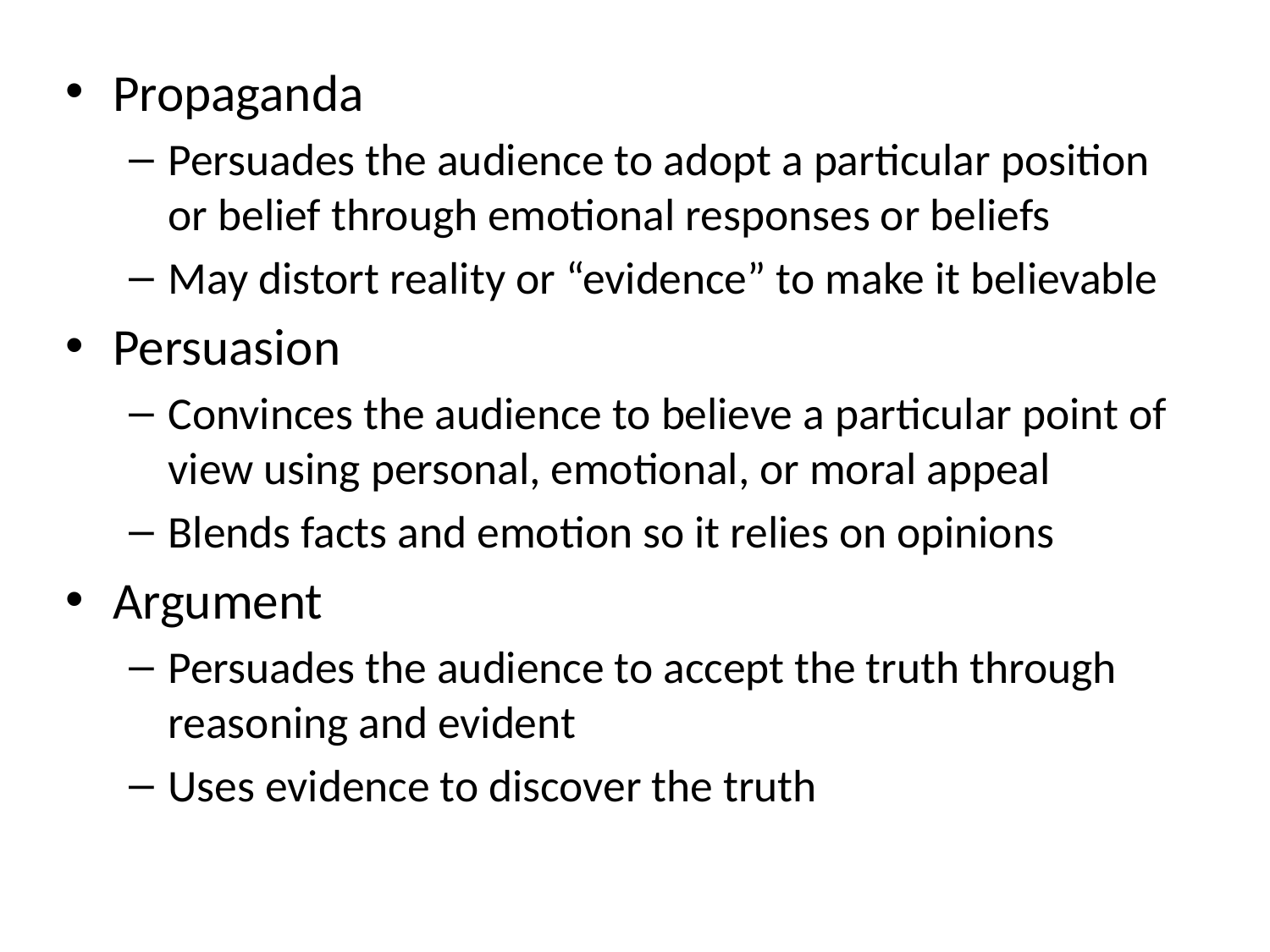

Propaganda
Persuades the audience to adopt a particular position or belief through emotional responses or beliefs
May distort reality or “evidence” to make it believable
Persuasion
Convinces the audience to believe a particular point of view using personal, emotional, or moral appeal
Blends facts and emotion so it relies on opinions
Argument
Persuades the audience to accept the truth through reasoning and evident
Uses evidence to discover the truth